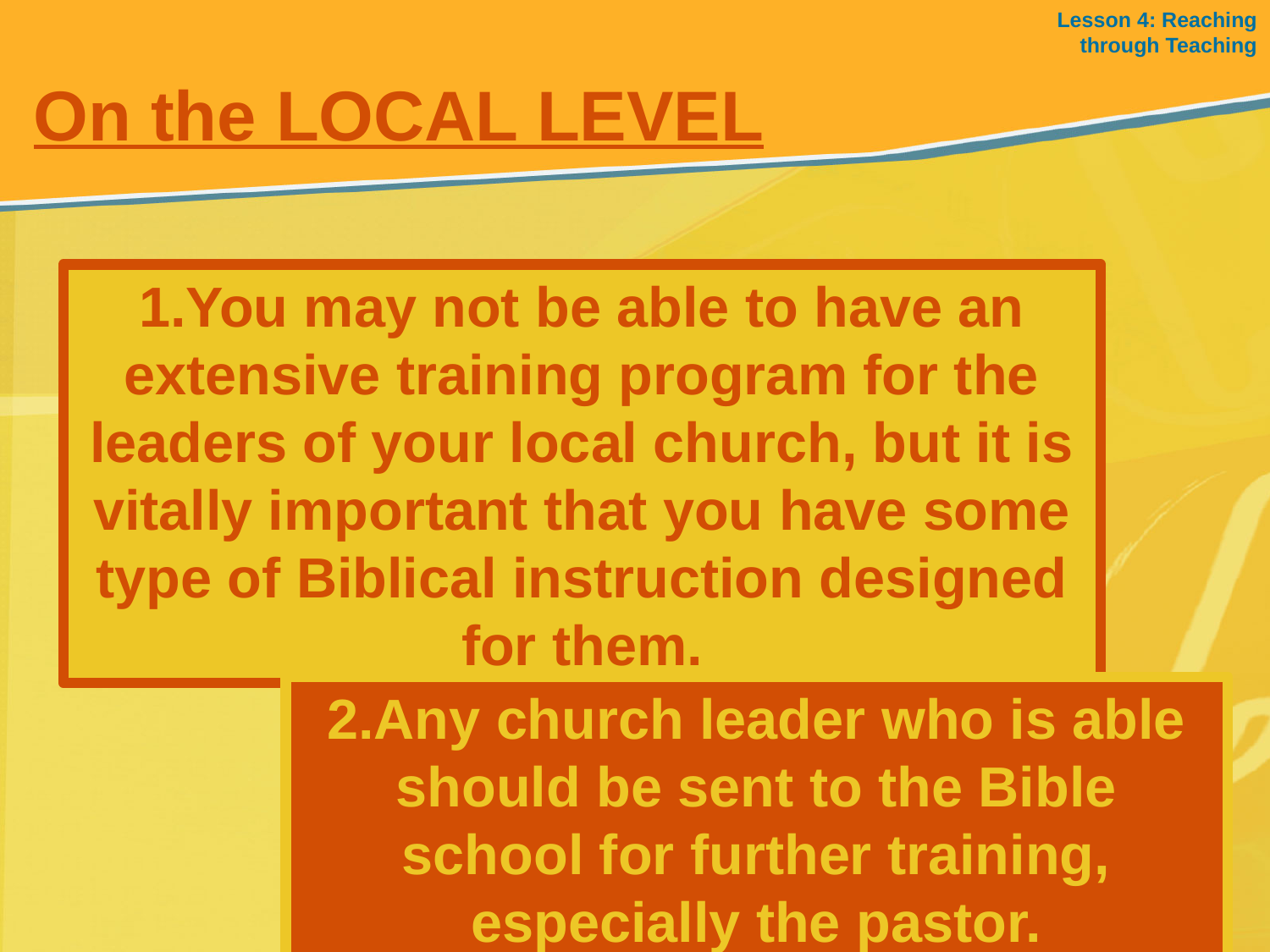

Lesson 4: Reaching through Teaching
On the LOCAL LEVEL
1.You may not be able to have an extensive training program for the leaders of your local church, but it is vitally important that you have some type of Biblical instruction designed for them.
2.Any church leader who is able should be sent to the Bible school for further training, especially the pastor.